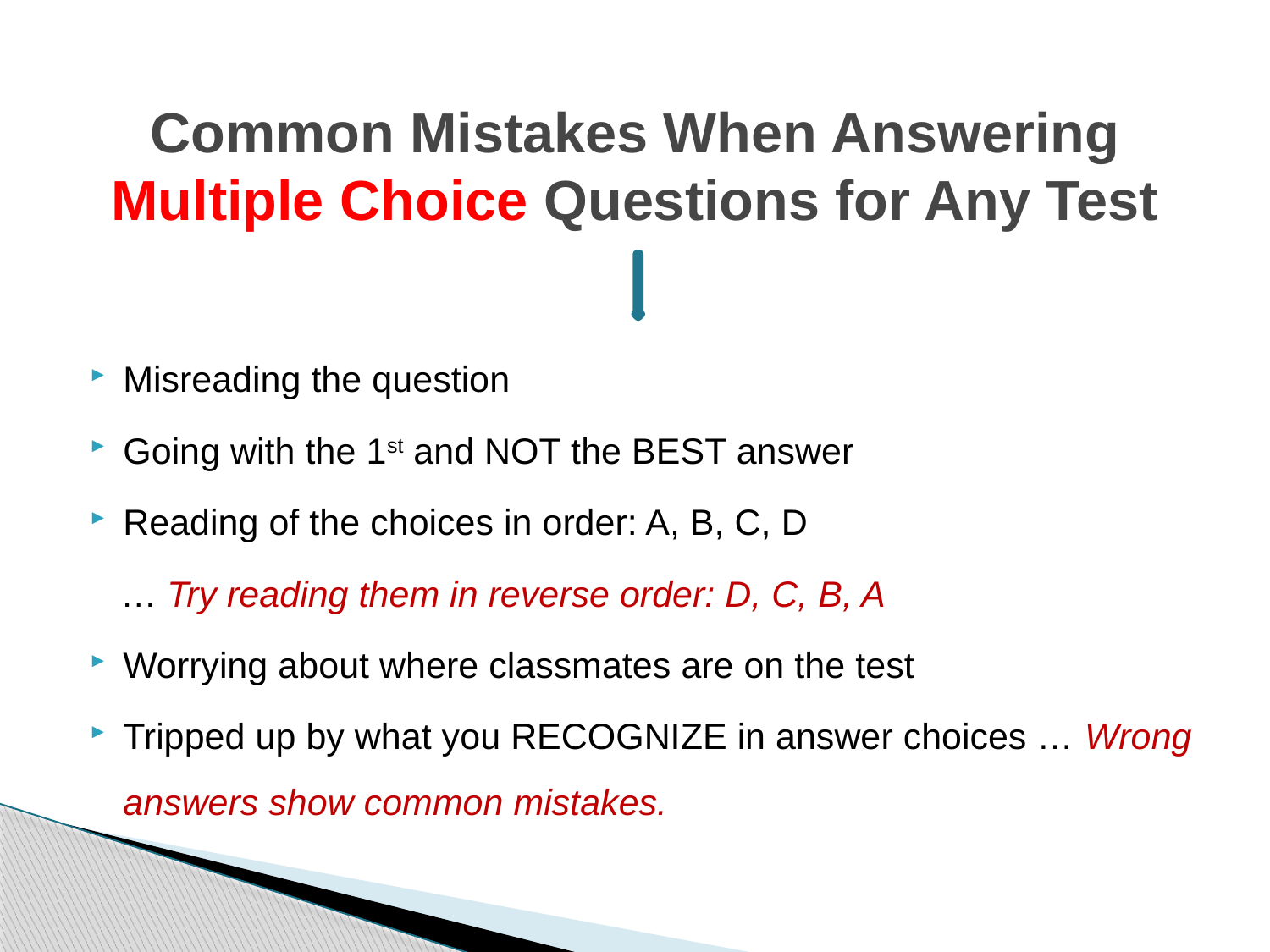

# Common Mistakes When Answering Multiple Choice Questions for Any Test

Misreading the question
Going with the 1st and NOT the BEST answer
Reading of the choices in order: A, B, C, D
   … Try reading them in reverse order: D, C, B, A
Worrying about where classmates are on the test
Tripped up by what you RECOGNIZE in answer choices … Wrong answers show common mistakes.